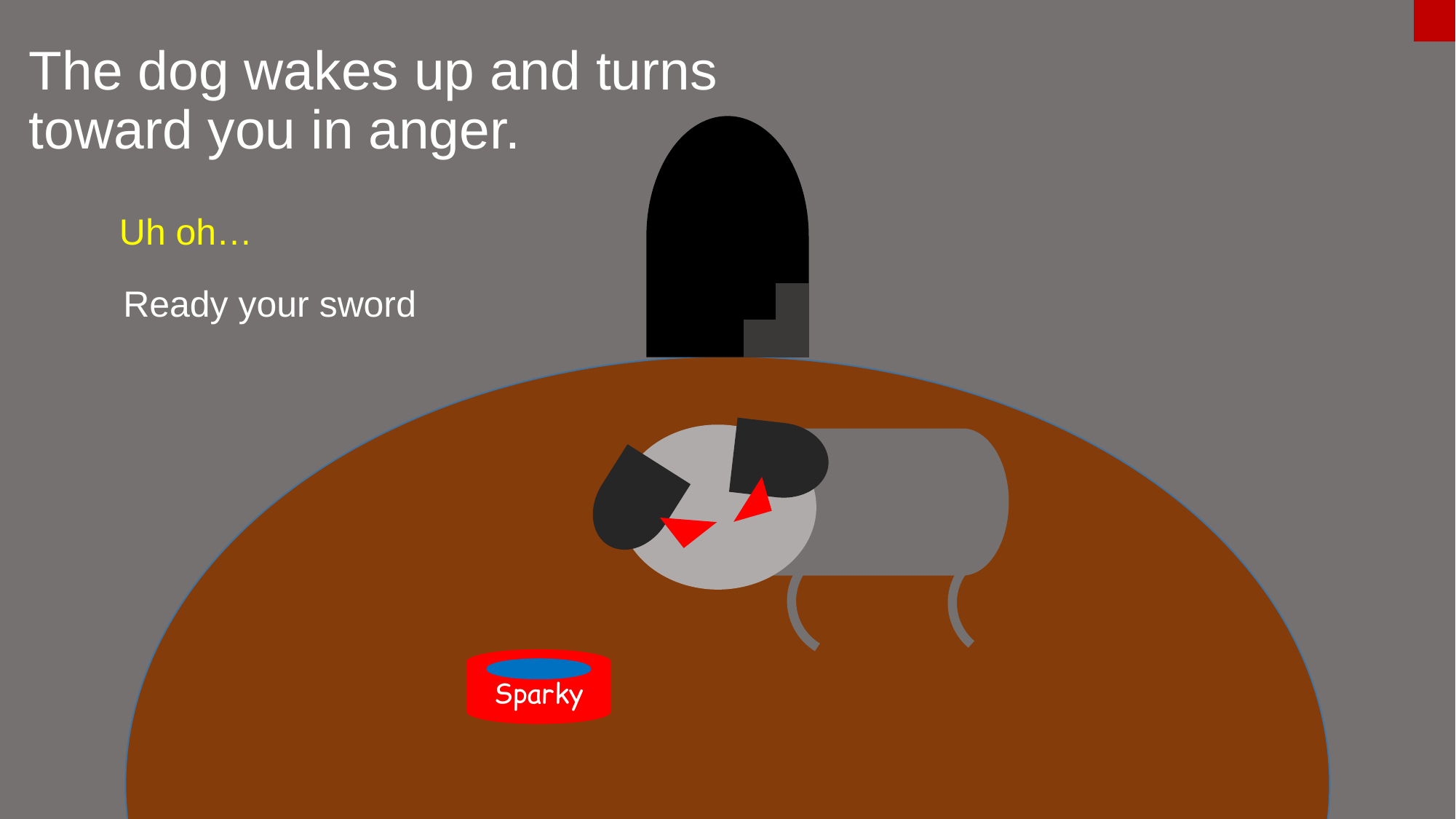

# The dog wakes up and turns toward you in anger.

Uh oh…
Ready your sword

Sparky